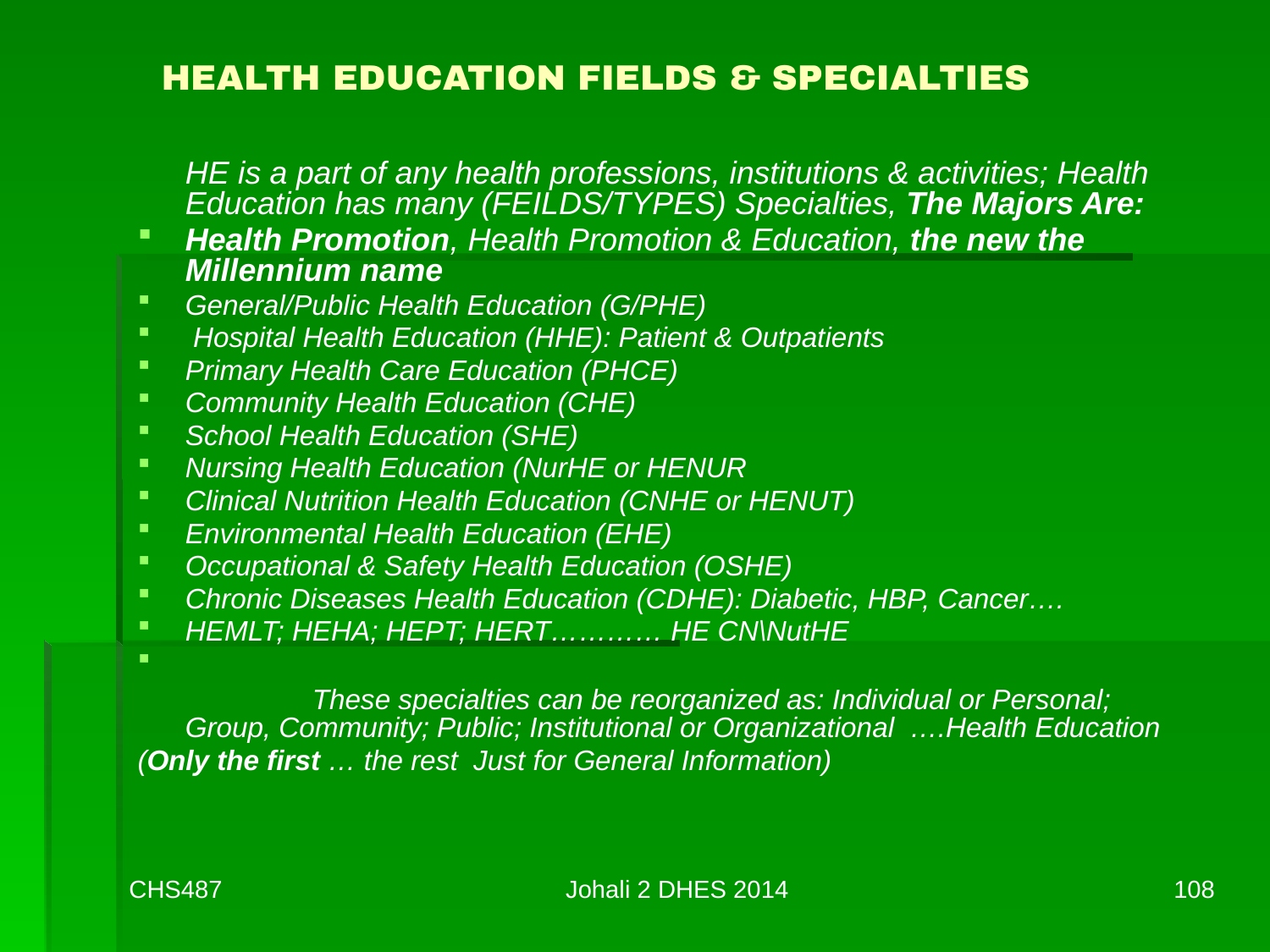

# HEALTH EDUCATION FIELDS & SPECIALTIES
	HE is a part of any health professions, institutions & activities; Health Education has many (FEILDS/TYPES) Specialties, The Majors Are:
Health Promotion, Health Promotion & Education, the new the Millennium name
General/Public Health Education (G/PHE)
 Hospital Health Education (HHE): Patient & Outpatients
Primary Health Care Education (PHCE)
Community Health Education (CHE)
School Health Education (SHE)
Nursing Health Education (NurHE or HENUR
Clinical Nutrition Health Education (CNHE or HENUT)
Environmental Health Education (EHE)
Occupational & Safety Health Education (OSHE)
Chronic Diseases Health Education (CDHE): Diabetic, HBP, Cancer….
HEMLT; HEHA; HEPT; HERT………… HE CN\NutHE

		These specialties can be reorganized as: Individual or Personal; Group, Community; Public; Institutional or Organizational  ….Health Education
(Only the first … the rest  Just for General Information)
CHS487
Johali 2 DHES 2014
108